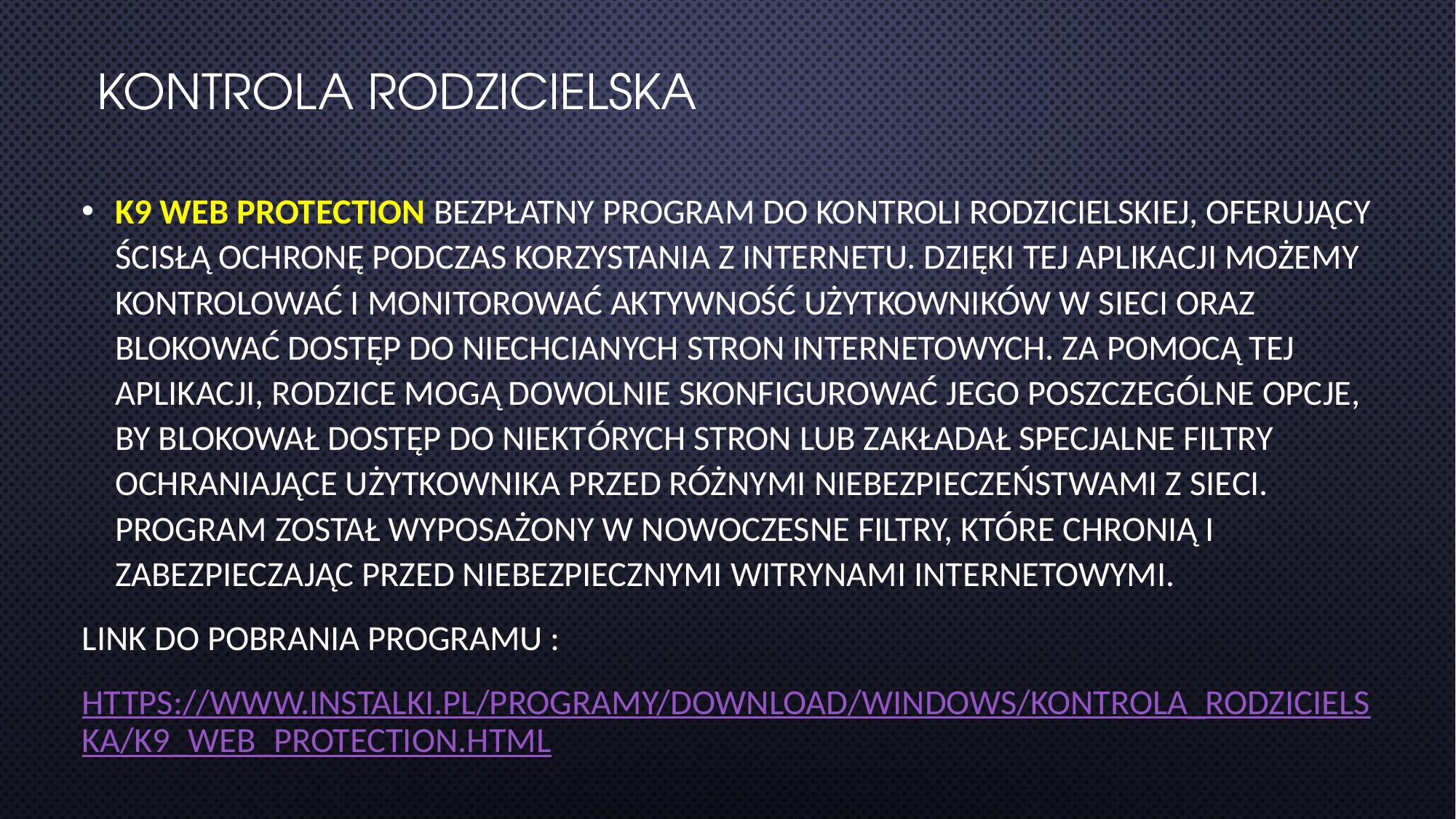

# Kontrola rodzicielska
K9 Web Protection bezpłatny program do kontroli rodzicielskiej, oferujący ścisłą ochronę podczas korzystania z Internetu. Dzięki tej aplikacji możemy kontrolować i monitorować aktywność użytkowników w sieci oraz blokować dostęp do niechcianych stron internetowych. Za pomocą tej aplikacji, rodzice mogą dowolnie skonfigurować jego poszczególne opcje, by blokował dostęp do niektórych stron lub zakładał specjalne filtry ochraniające użytkownika przed różnymi niebezpieczeństwami z sieci. Program został wyposażony w nowoczesne filtry, które chronią i zabezpieczając przed niebezpiecznymi witrynami internetowymi.
Link do pobrania programu :
https://www.instalki.pl/programy/download/Windows/kontrola_rodzicielska/K9_Web_Protection.html